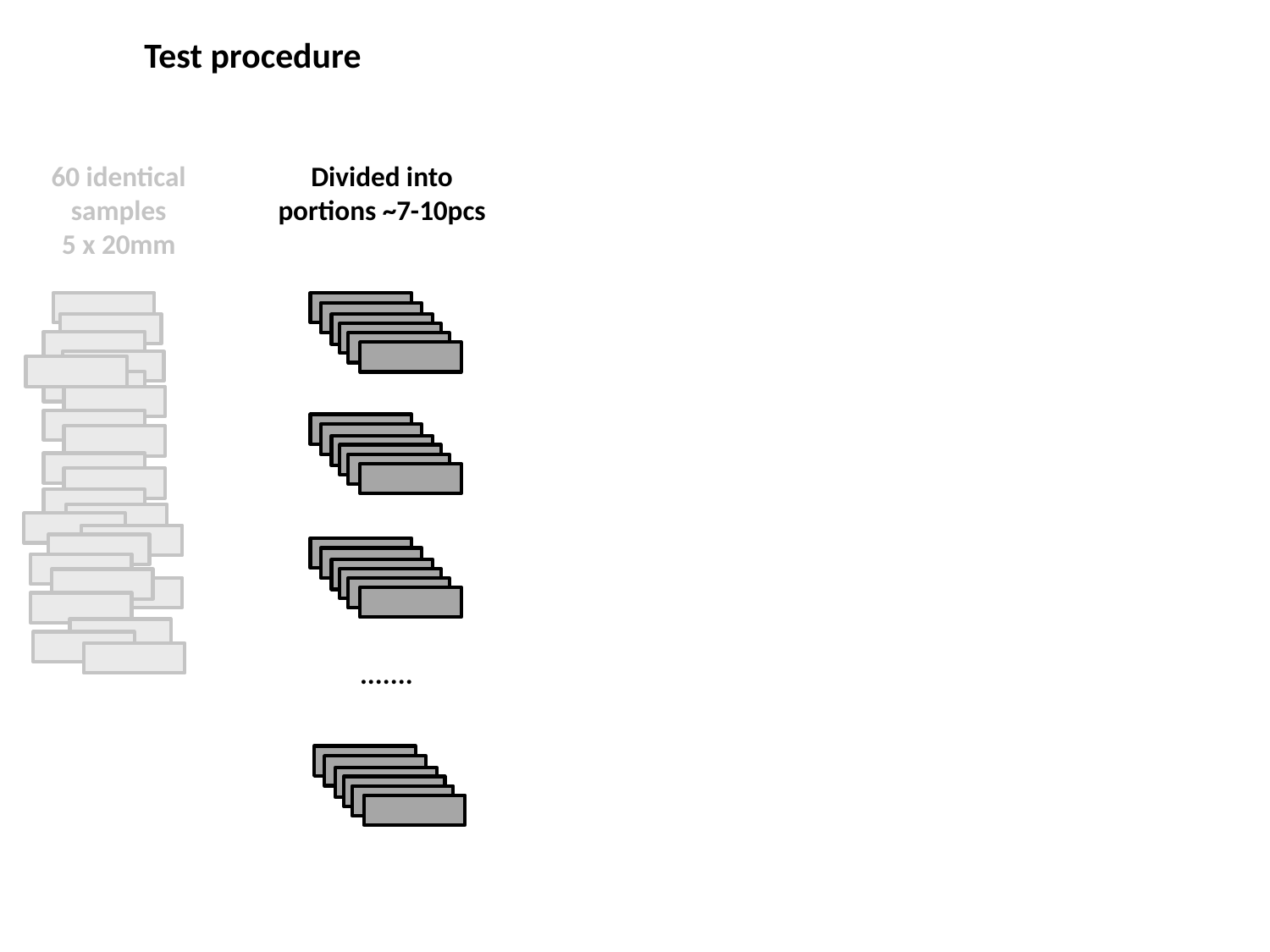

Test procedure

60 identical samples
5 x 20mm
Divided into portions ~7-10pcs

.......